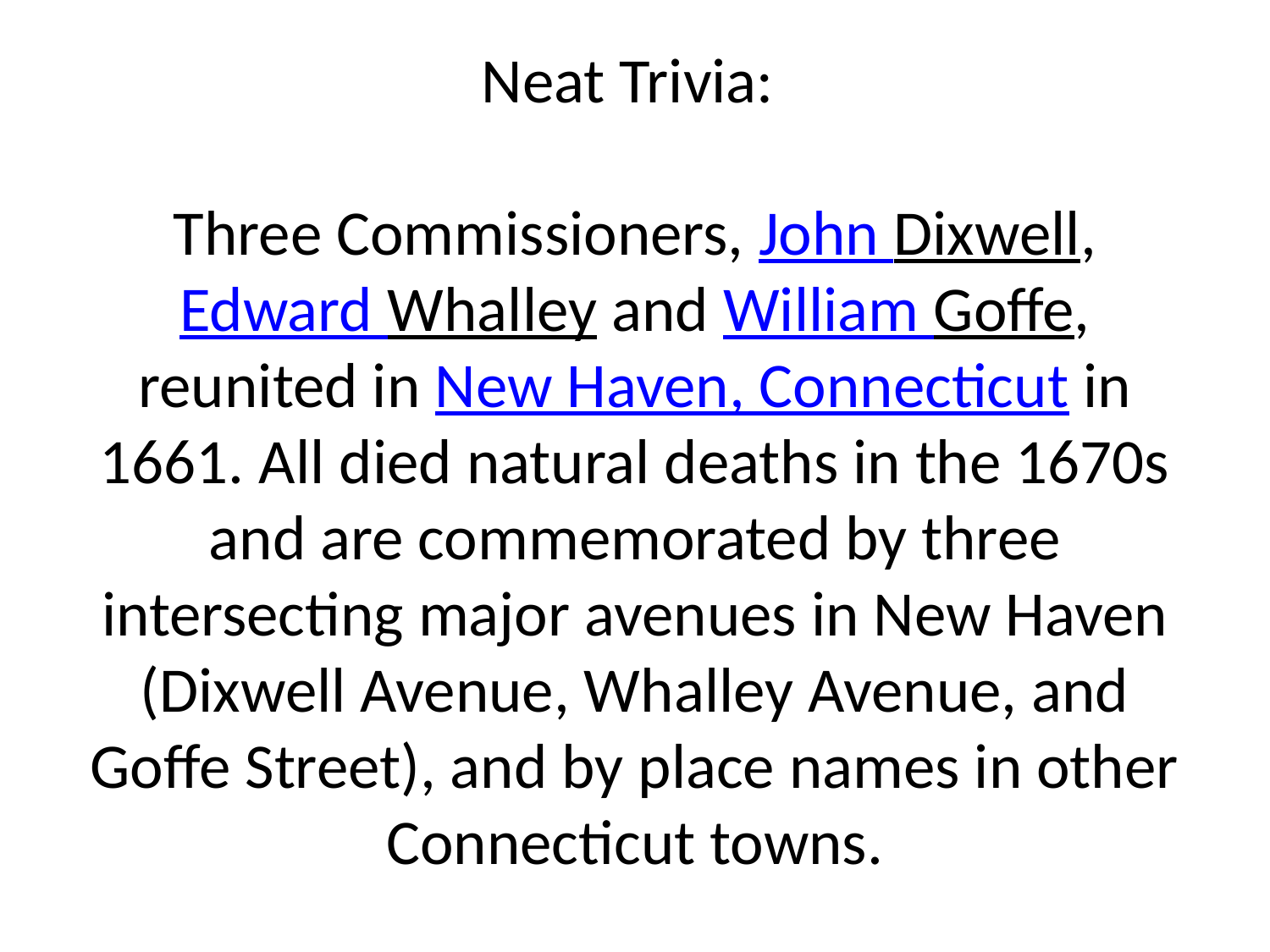

# Neat Trivia: Three Commissioners, John Dixwell, Edward Whalley and William Goffe, reunited in New Haven, Connecticut in 1661. All died natural deaths in the 1670s and are commemorated by three intersecting major avenues in New Haven (Dixwell Avenue, Whalley Avenue, and Goffe Street), and by place names in other Connecticut towns.